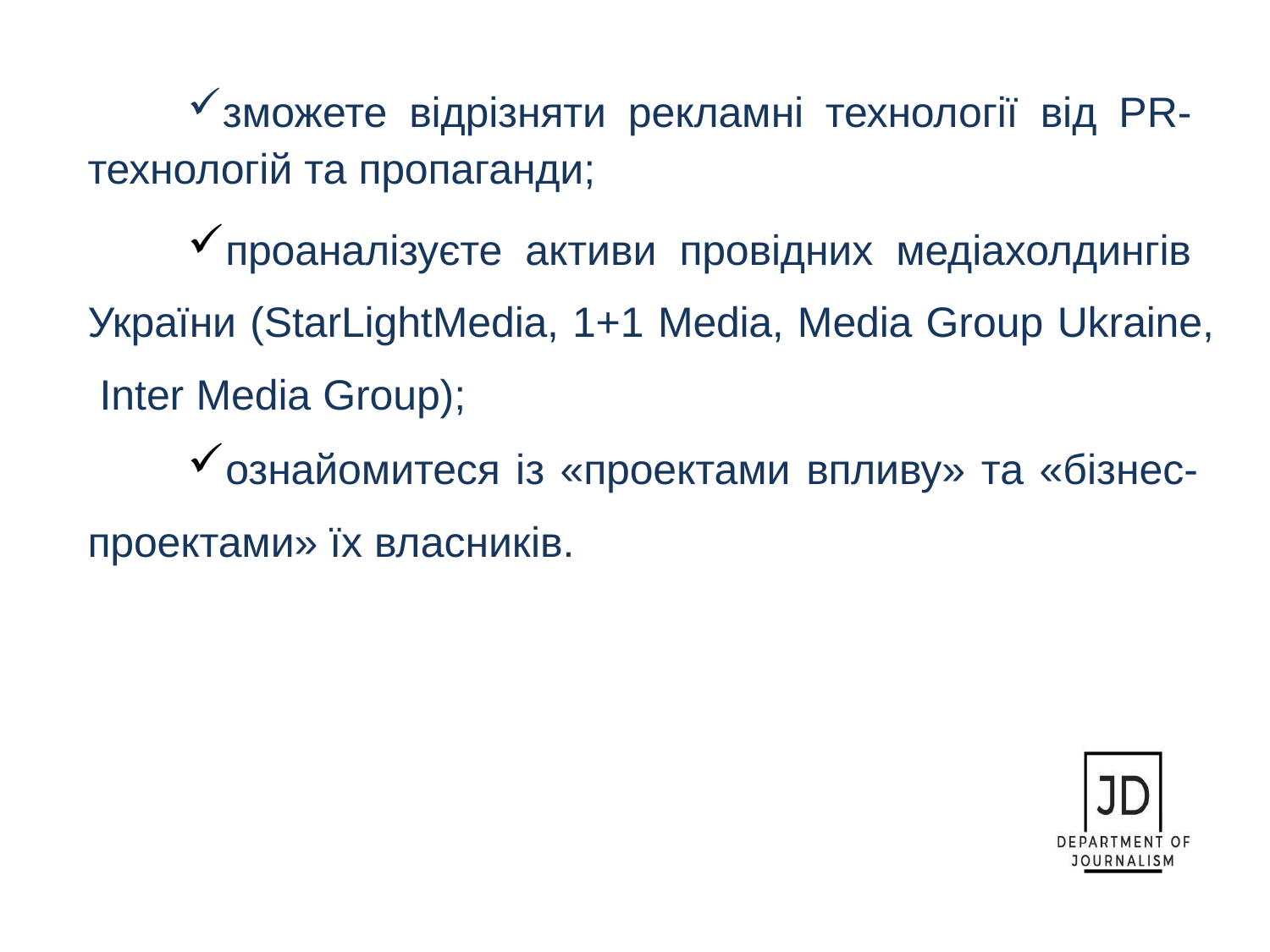

зможете відрізняти рекламні технології від PR-  технологій та пропаганди;
проаналізуєте активи провідних медіахолдингів  України (StarLightMedia, 1+1 Media, Media Group Ukraine,  Inter Media Group);
ознайомитеся із «проектами впливу» та «бізнес-  проектами» їх власників.